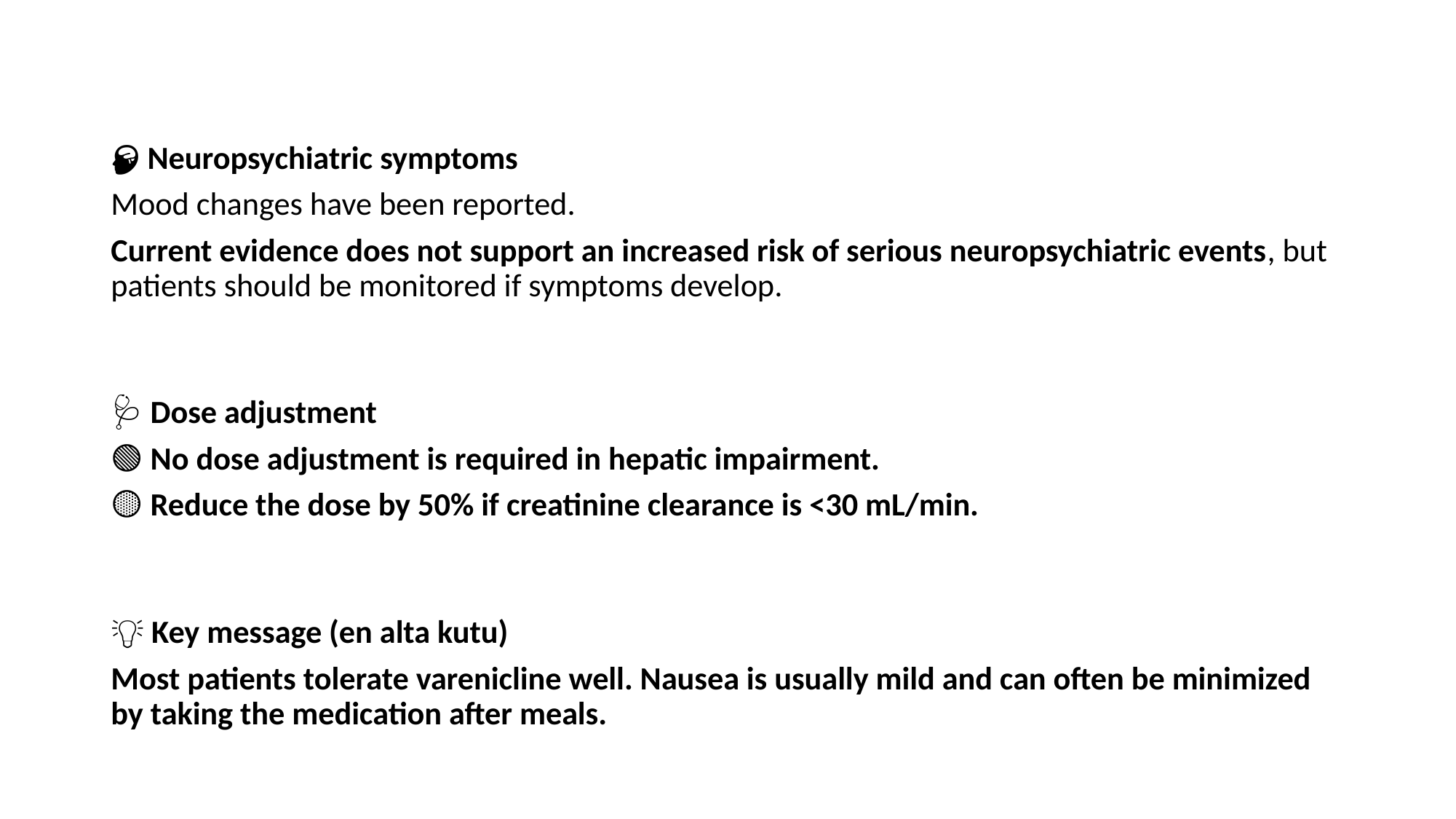

🧠 Neuropsychiatric symptoms
Mood changes have been reported.
Current evidence does not support an increased risk of serious neuropsychiatric events, but patients should be monitored if symptoms develop.

🩺 Dose adjustment
🟢 No dose adjustment is required in hepatic impairment.
🟡 Reduce the dose by 50% if creatinine clearance is <30 mL/min.

💡 Key message (en alta kutu)
Most patients tolerate varenicline well. Nausea is usually mild and can often be minimized by taking the medication after meals.